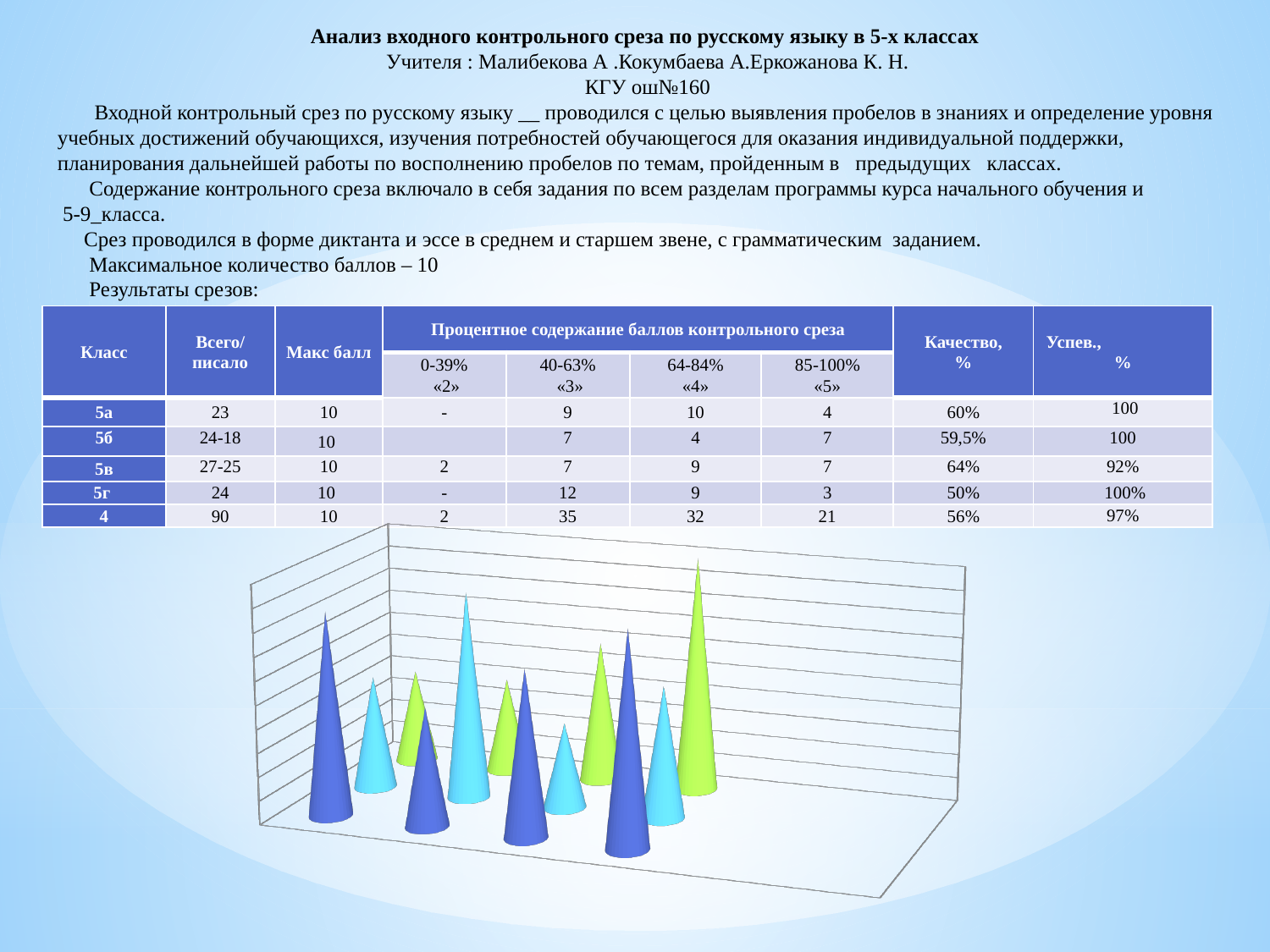

Анализ входного контрольного среза по русскому языку в 5-х классах
 Учителя : Малибекова А .Кокумбаева А.Еркожанова К. Н.
 КГУ ош№160
       Входной контрольный срез по русскому языку __ проводился с целью выявления пробелов в знаниях и определение уровня учебных достижений обучающихся, изучения потребностей обучающегося для оказания индивидуальной поддержки, планирования дальнейшей работы по восполнению пробелов по темам, пройденным в   предыдущих   классах.
      Содержание контрольного среза включало в себя задания по всем разделам программы курса начального обучения и
 5-9_класса.
     Срез проводился в форме диктанта и эссе в среднем и старшем звене, с грамматическим  заданием.
      Максимальное количество баллов – 10
      Результаты срезов:
| Класс | Всего/ писало | Макс балл | Процентное содержание баллов контрольного среза |  |  |  | Качество, % | Успев., % |
| --- | --- | --- | --- | --- | --- | --- | --- | --- |
|  |  |  | 0-39%  «2» | 40-63%  «3» | 64-84% «4» | 85-100% «5» |  |  |
| 5а | 23 | 10 | - | 9 | 10 | 4 | 60% | 100 |
| 5б | 24-18 | 10 |  | 7 | 4 | 7 | 59,5% | 100 |
| 5в | 27-25 | 10 | 2 | 7 | 9 | 7 | 64% | 92% |
| 5г | 24 | 10 | - | 12 | 9 | 3 | 50% | 100% |
| 4 | 90 | 10 | 2 | 35 | 32 | 21 | 56% | 97% |

[unsupported chart]